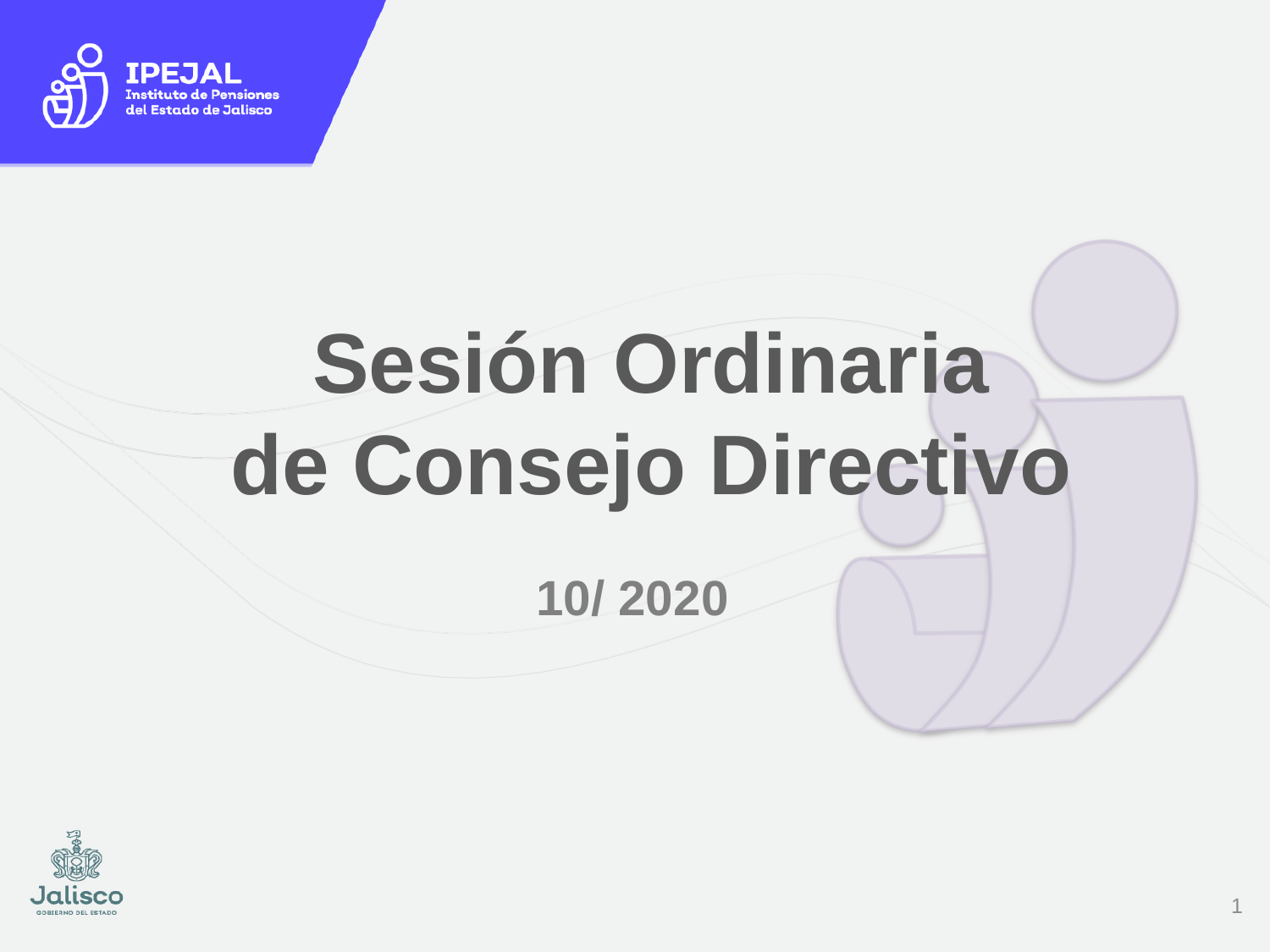

Sesión Ordinaria
de Consejo Directivo

10/ 2020
1